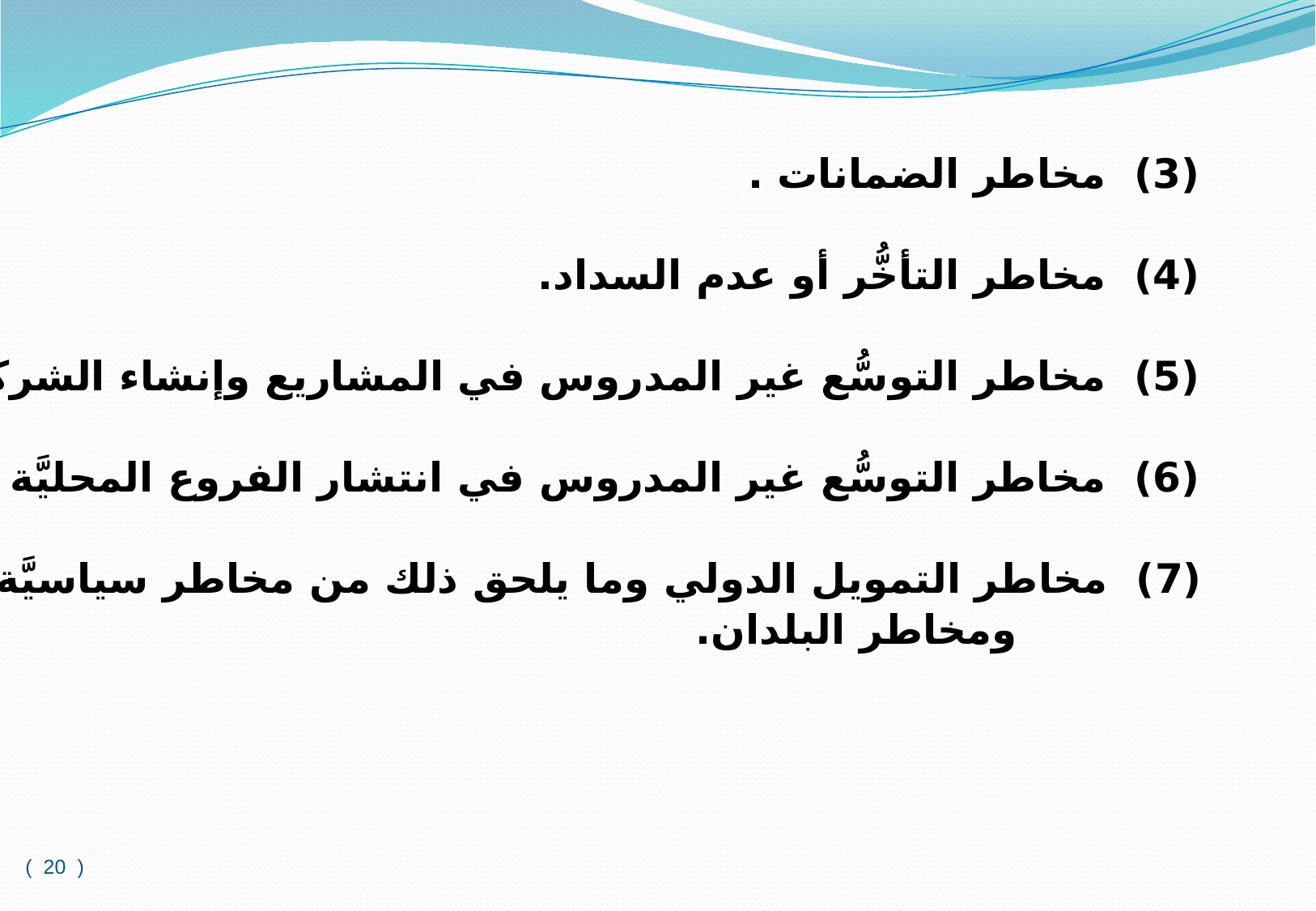

(3)  مخاطر الضمانات .

     (4)  مخاطر التأخُّر أو عدم السداد.

     (5)  مخاطر التوسُّع غير المدروس في المشاريع وإنشاء الشركات التابعة.

     (6)  مخاطر التوسُّع غير المدروس في انتشار الفروع المحليَّة والخارجيَّة .

(7)  مخاطر التمويل الدولي وما يلحق ذلك من مخاطر سياسيَّة ومخاطر البنوك
             ومخاطر البلدان.

(  20  )